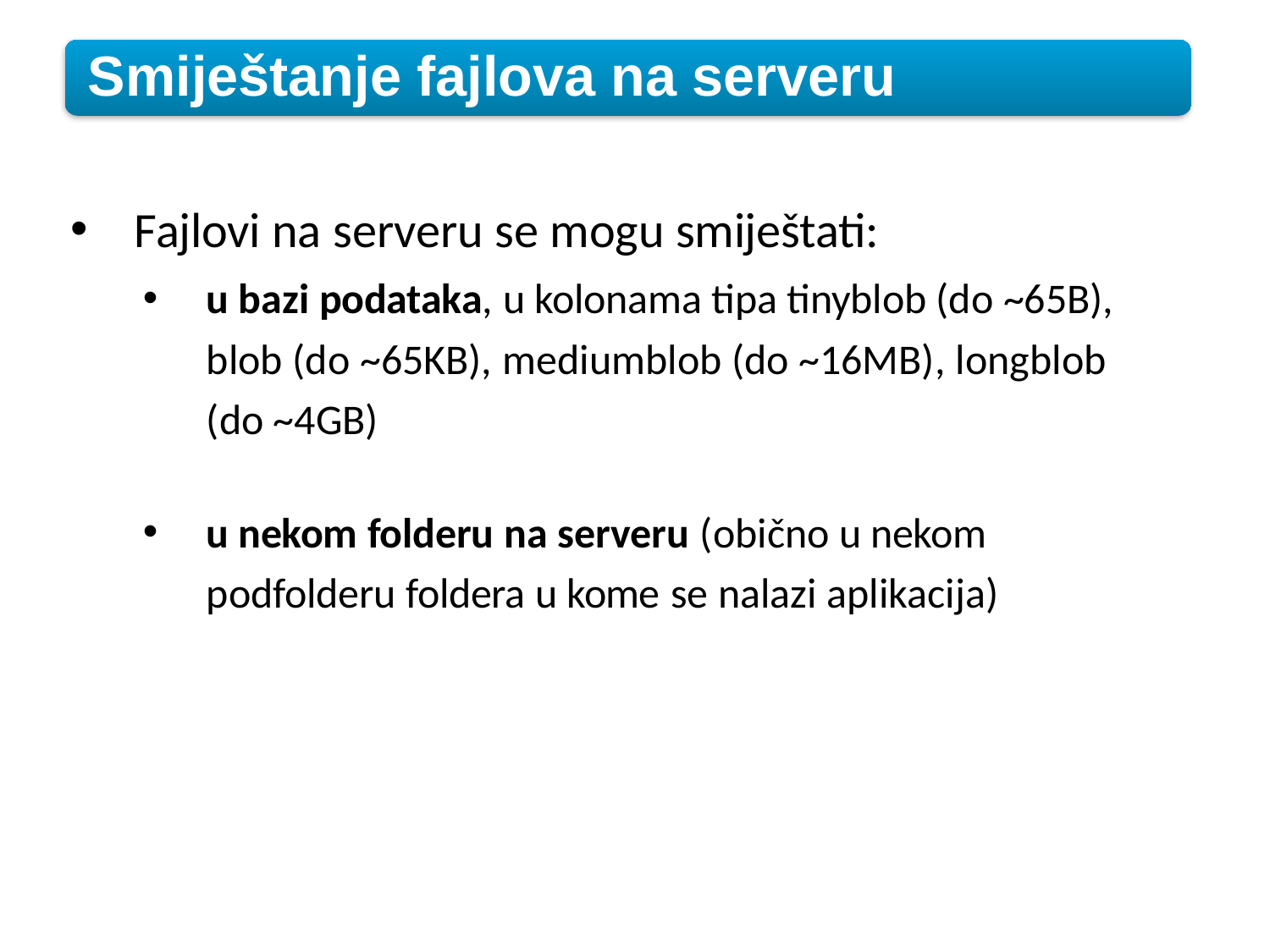

Smiještanje fajlova na serveru
Fajlovi na serveru se mogu smiještati:
u bazi podataka, u kolonama tipa tinyblob (do ~65B), blob (do ~65KB), mediumblob (do ~16MB), longblob (do ~4GB)

u nekom folderu na serveru (obično u nekom podfolderu foldera u kome se nalazi aplikacija)